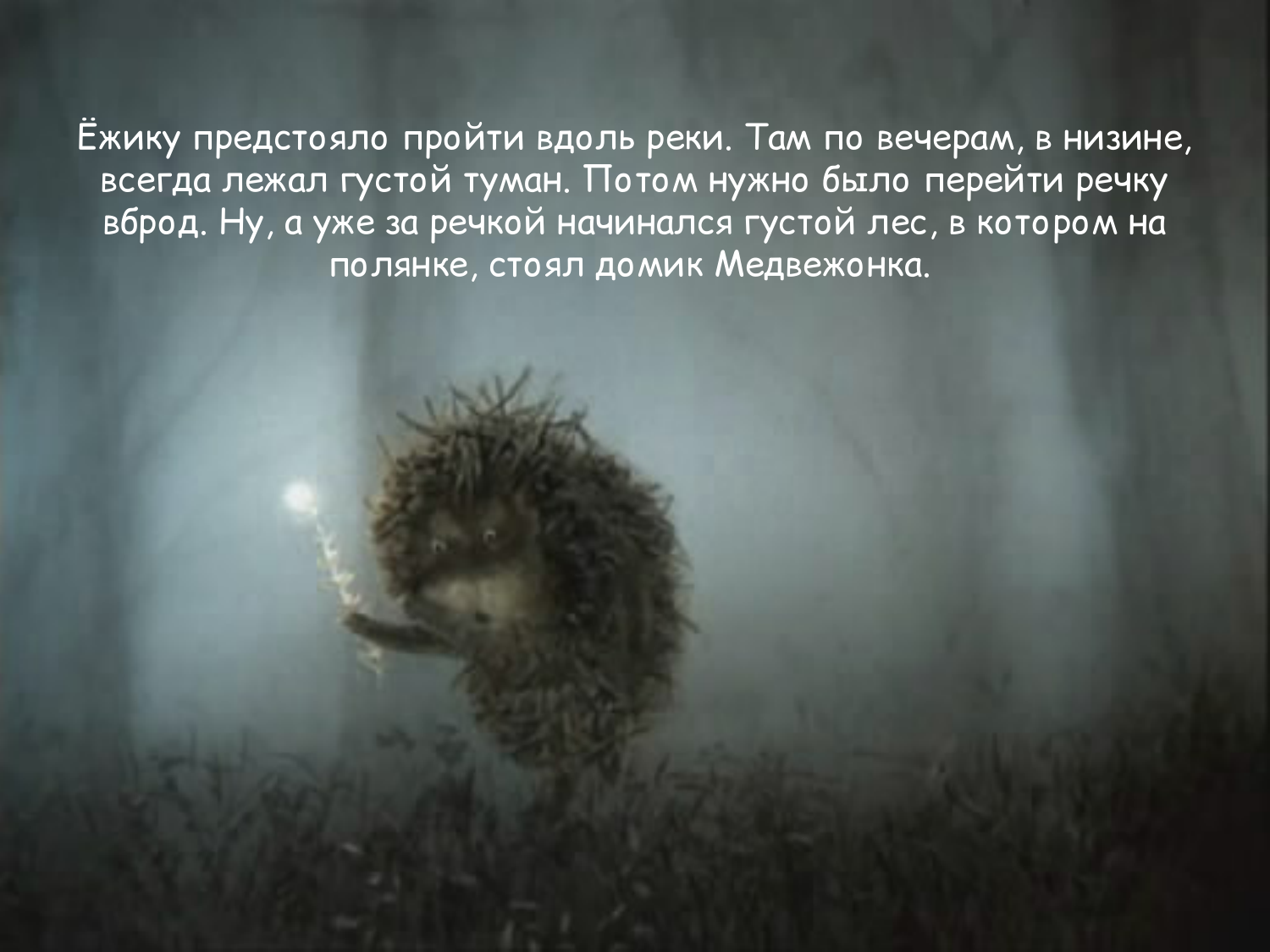

# Ёжику предстояло пройти вдоль реки. Там по вечерам, в низине, всегда лежал густой туман. Потом нужно было перейти речку вброд. Ну, а уже за речкой начинался густой лес, в котором на полянке, стоял домик Медвежонка.